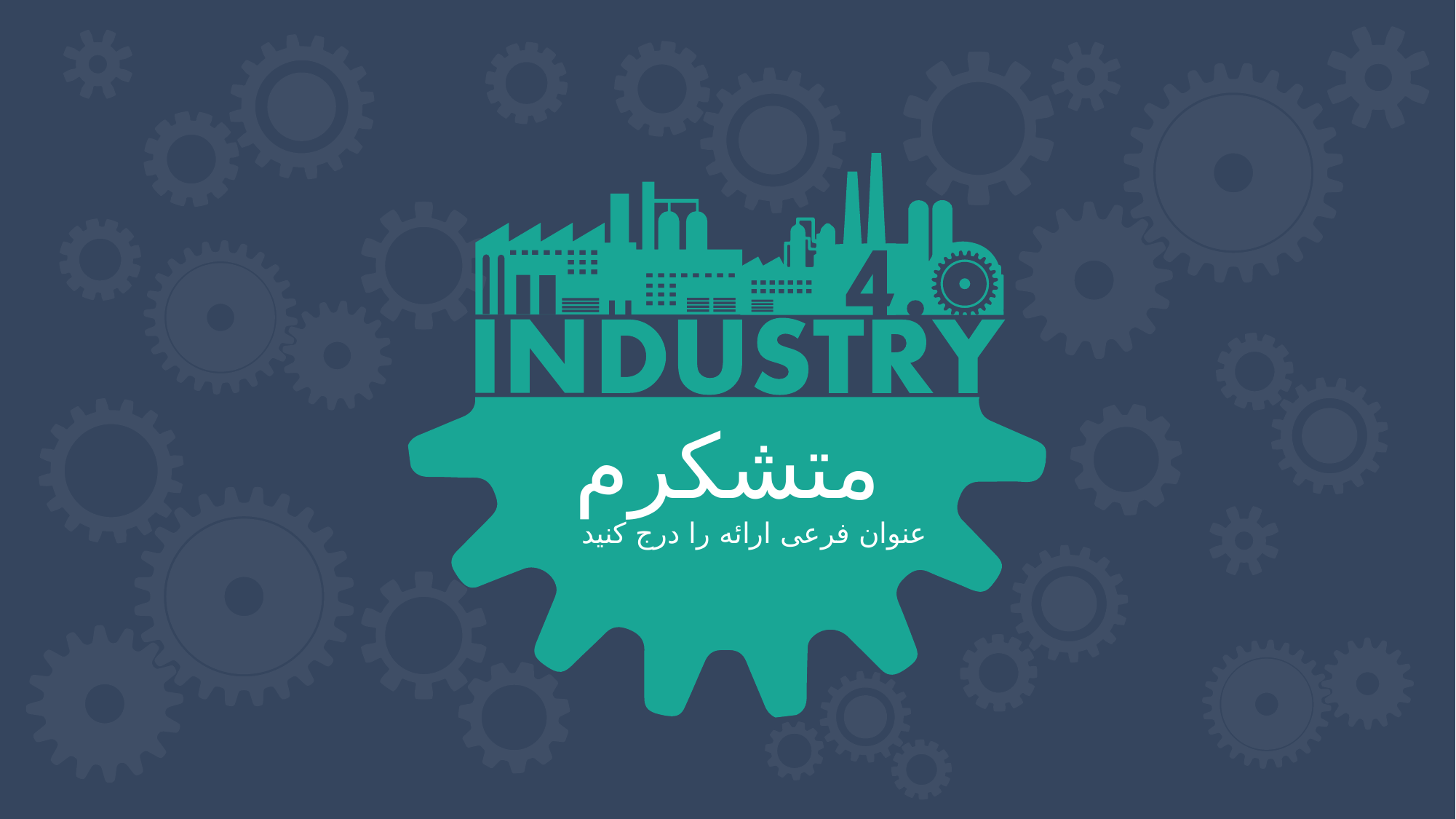

متشکرم
عنوان فرعی ارائه را درج کنید